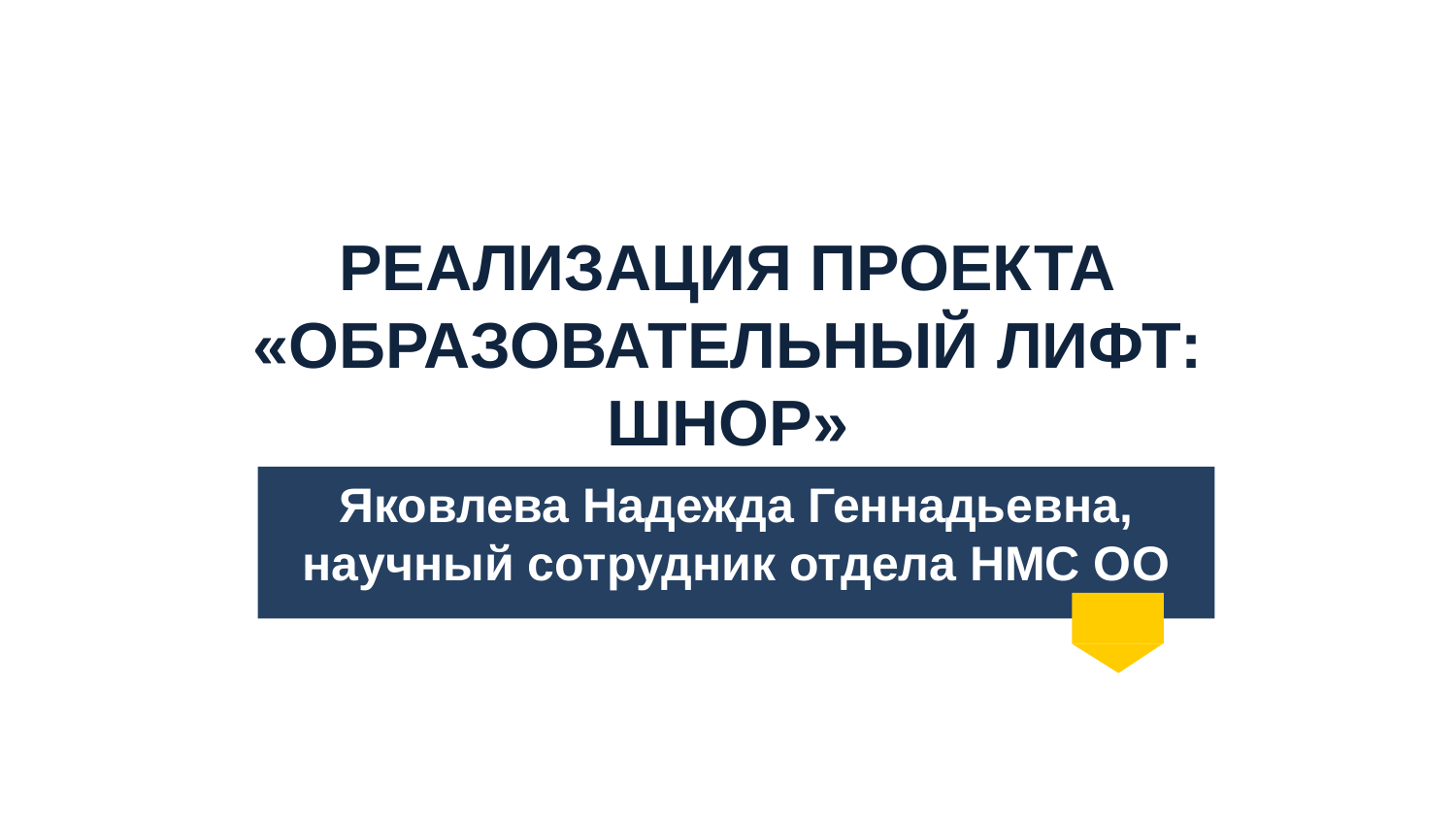

# РЕАЛИЗАЦИЯ ПРОЕКТА «ОБРАЗОВАТЕЛЬНЫЙ ЛИФТ: ШНОР»
Яковлева Надежда Геннадьевна, научный сотрудник отдела НМС ОО